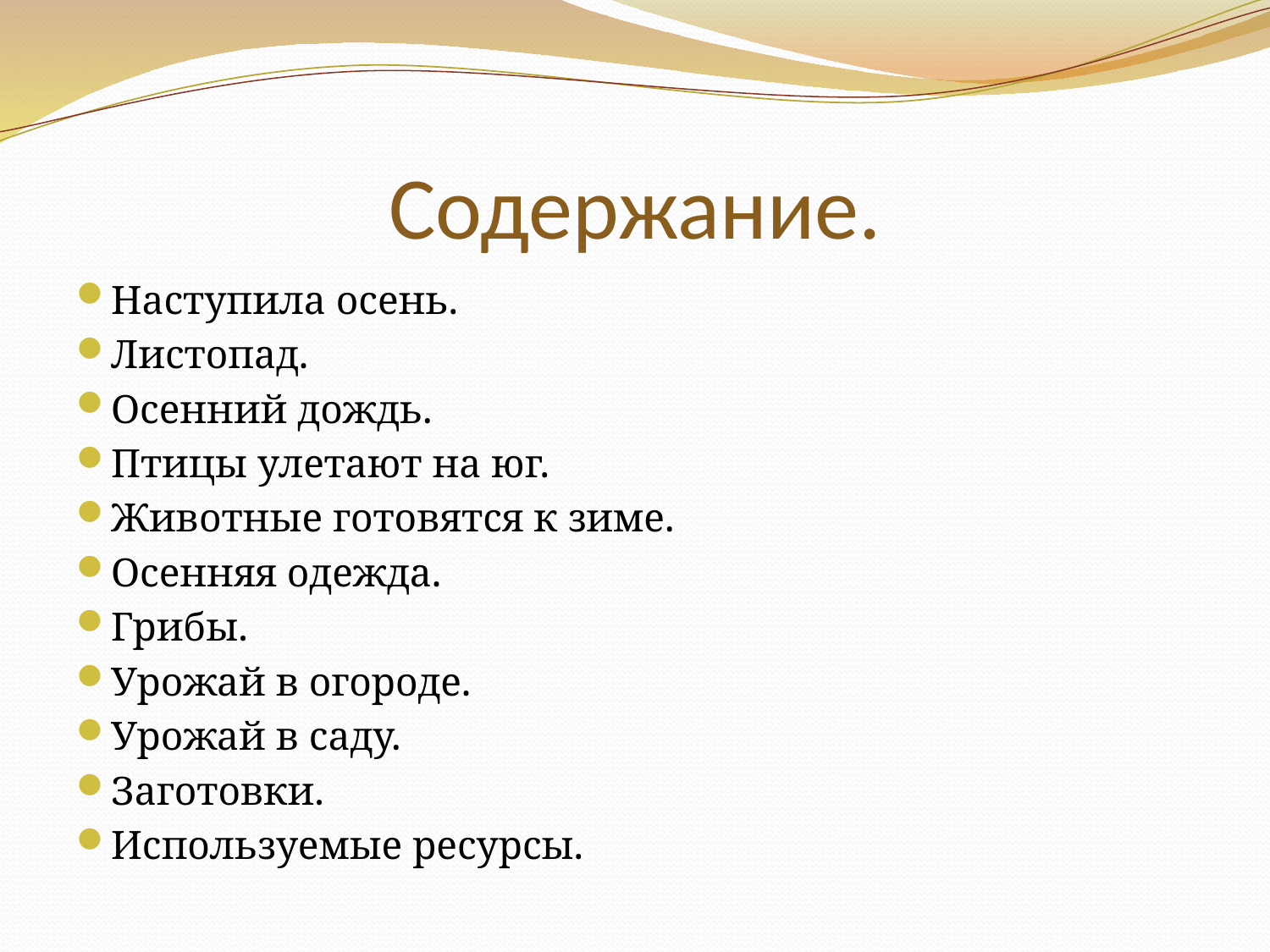

# Содержание.
Наступила осень.
Листопад.
Осенний дождь.
Птицы улетают на юг.
Животные готовятся к зиме.
Осенняя одежда.
Грибы.
Урожай в огороде.
Урожай в саду.
Заготовки.
Используемые ресурсы.